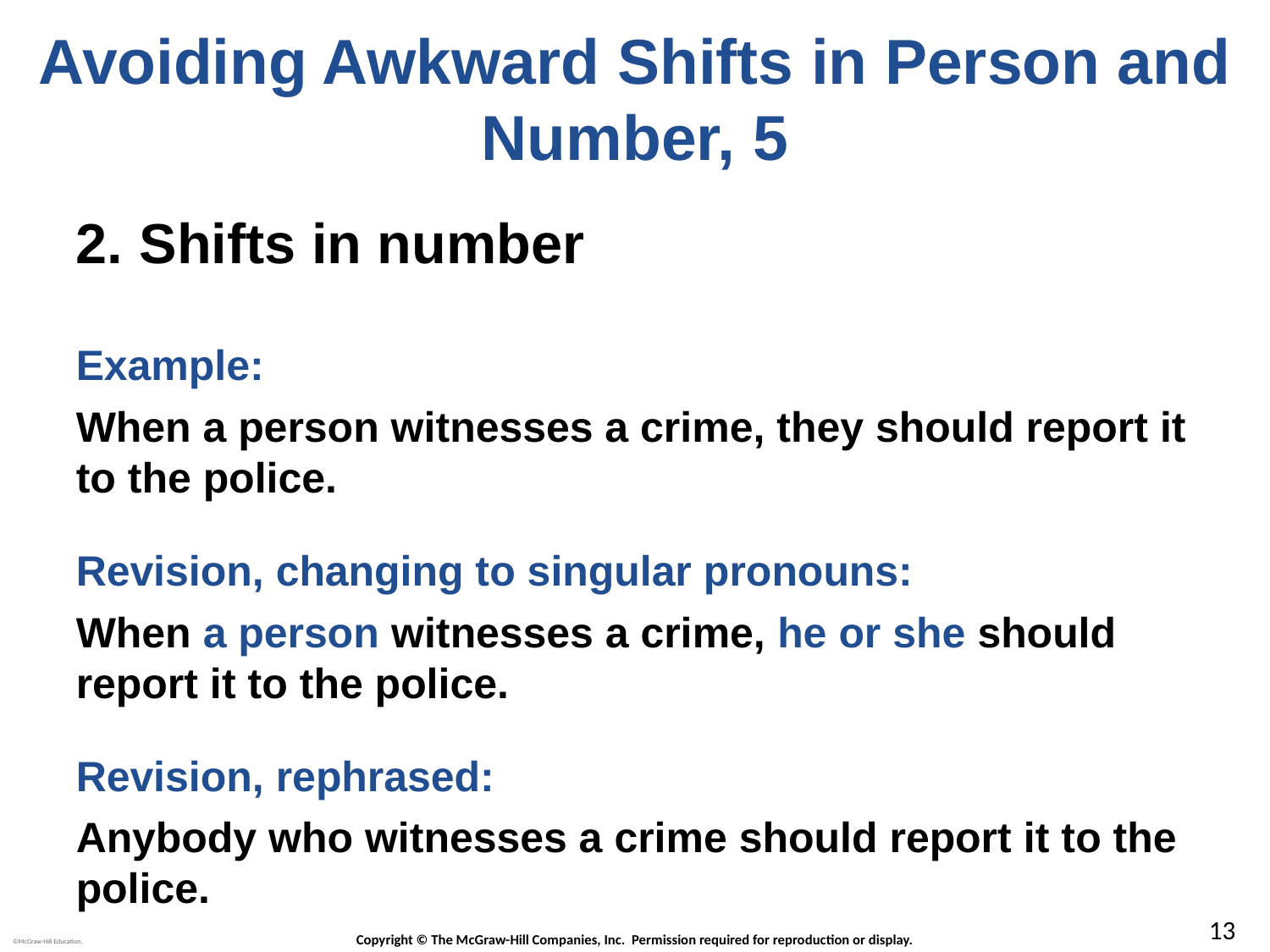

# Avoiding Awkward Shifts in Person and Number, 5
Shifts in number
Example:
When a person witnesses a crime, they should report it to the police.
Revision, changing to singular pronouns:
When a person witnesses a crime, he or she should report it to the police.
Revision, rephrased:
Anybody who witnesses a crime should report it to the police.